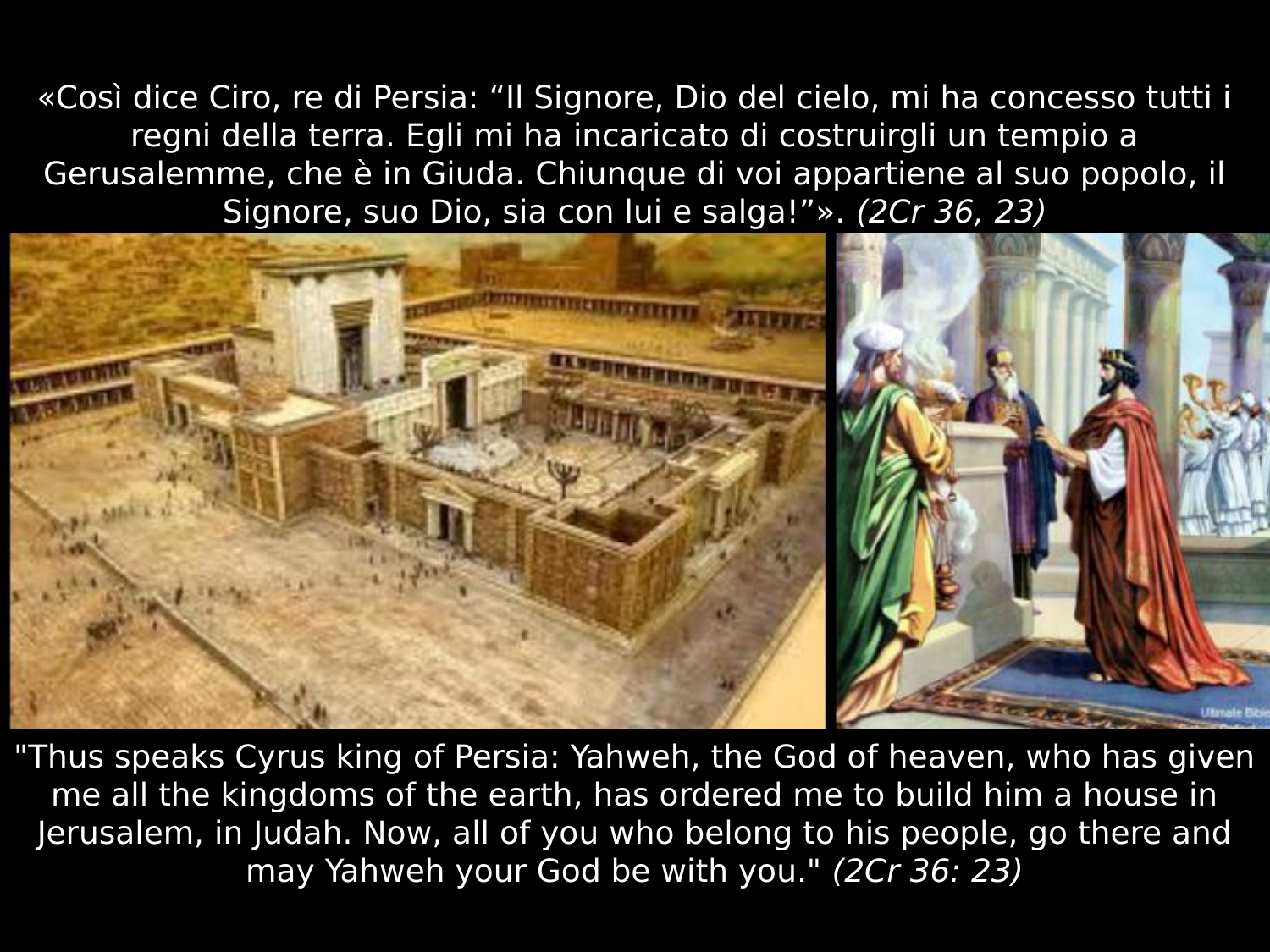

# «Così dice Ciro, re di Persia: “Il Signore, Dio del cielo, mi ha concesso tutti i regni della terra. Egli mi ha incaricato di costruirgli un tempio a Gerusalemme, che è in Giuda. Chiunque di voi appartiene al suo popolo, il Signore, suo Dio, sia con lui e salga!”». (2Cr 36, 23)
"Thus speaks Cyrus king of Persia: Yahweh, the God of heaven, who has given me all the kingdoms of the earth, has ordered me to build him a house in Jerusalem, in Judah. Now, all of you who belong to his people, go there and may Yahweh your God be with you." (2Cr 36: 23)